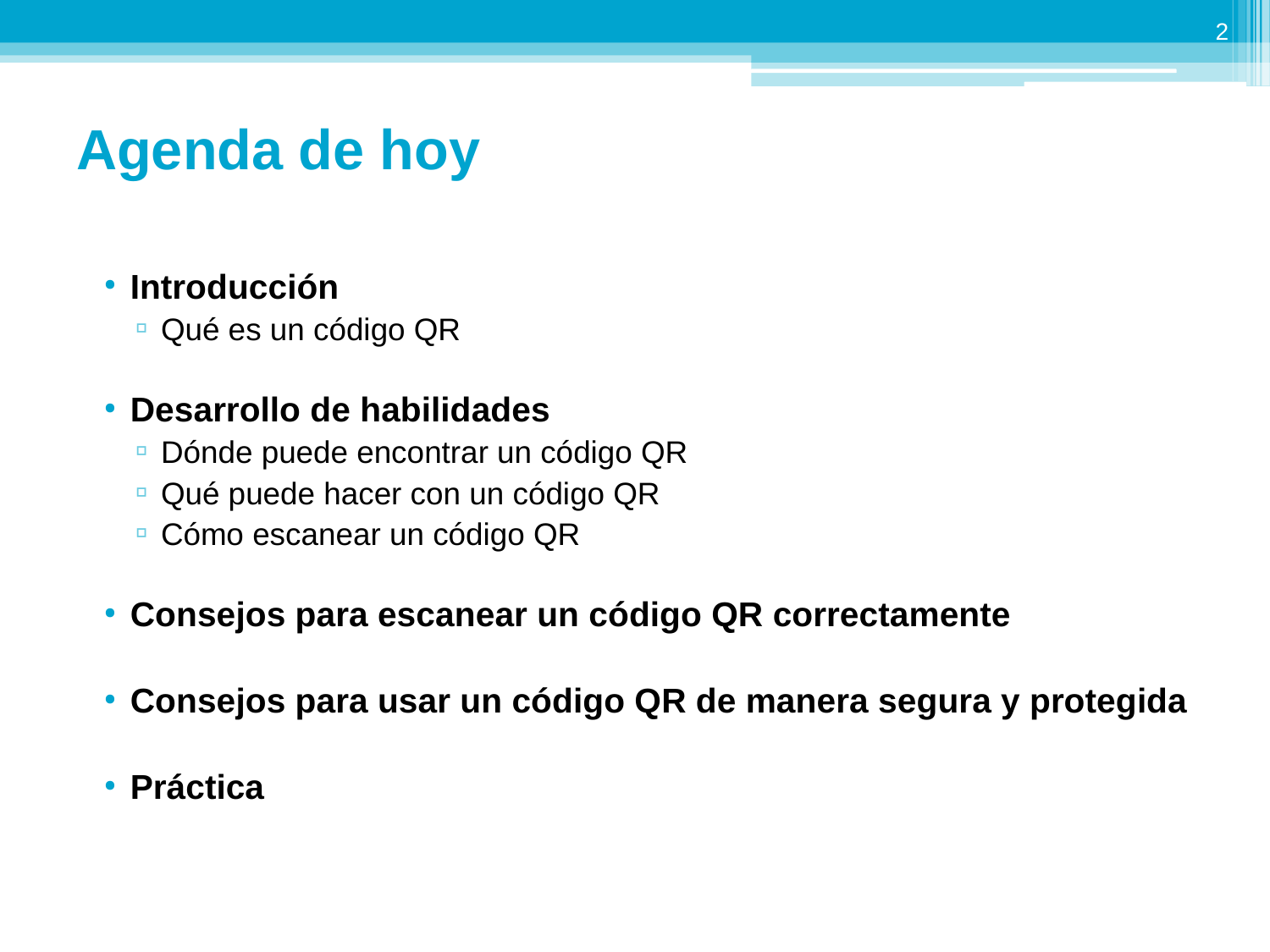

2
# Agenda de hoy

Introducción
Qué es un código QR
Desarrollo de habilidades
Dónde puede encontrar un código QR
Qué puede hacer con un código QR
Cómo escanear un código QR
Consejos para escanear un código QR correctamente
Consejos para usar un código QR de manera segura y protegida
Práctica